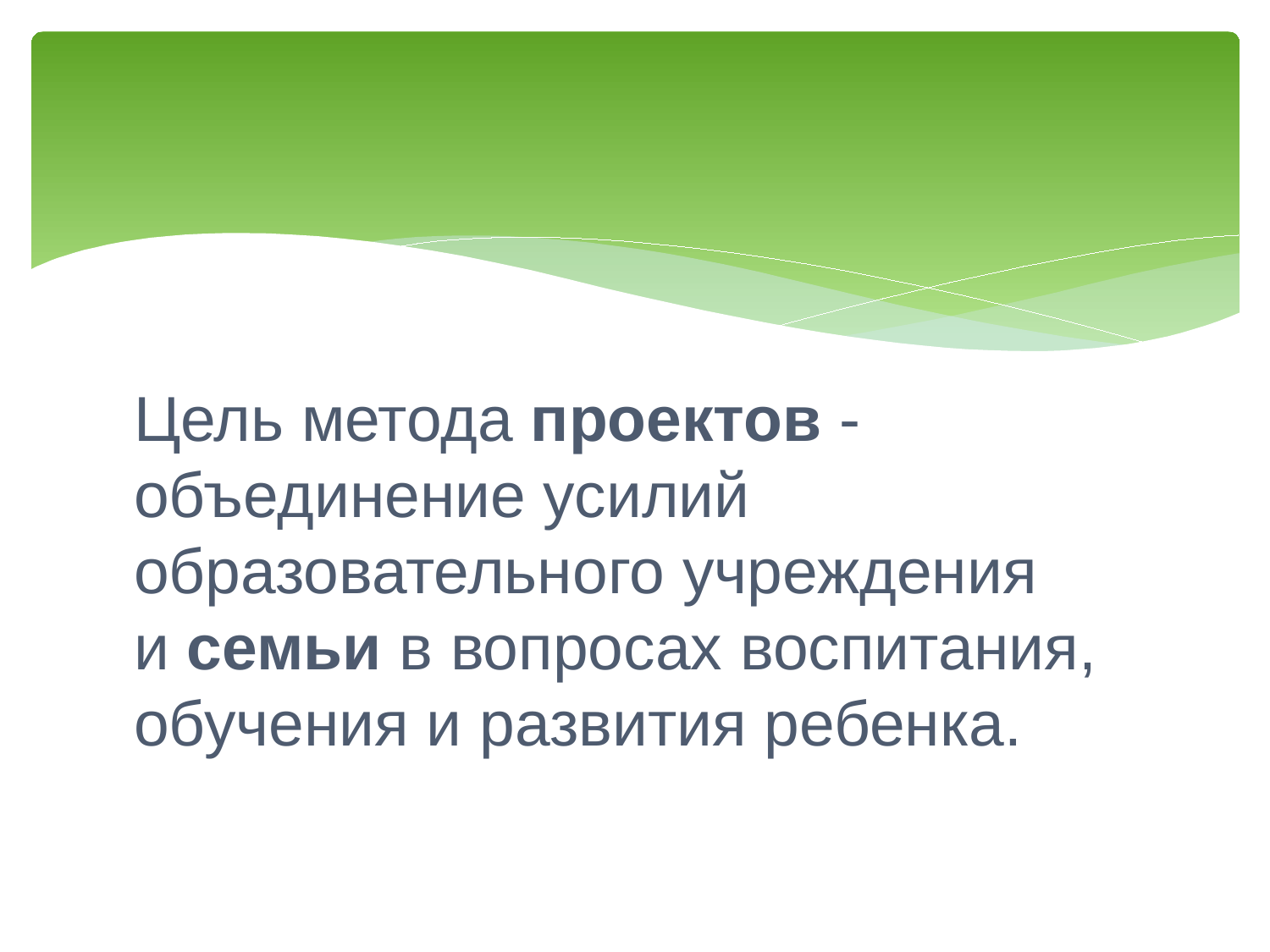

Цель метода проектов - объединение усилий образовательного учреждения и семьи в вопросах воспитания, обучения и развития ребенка.